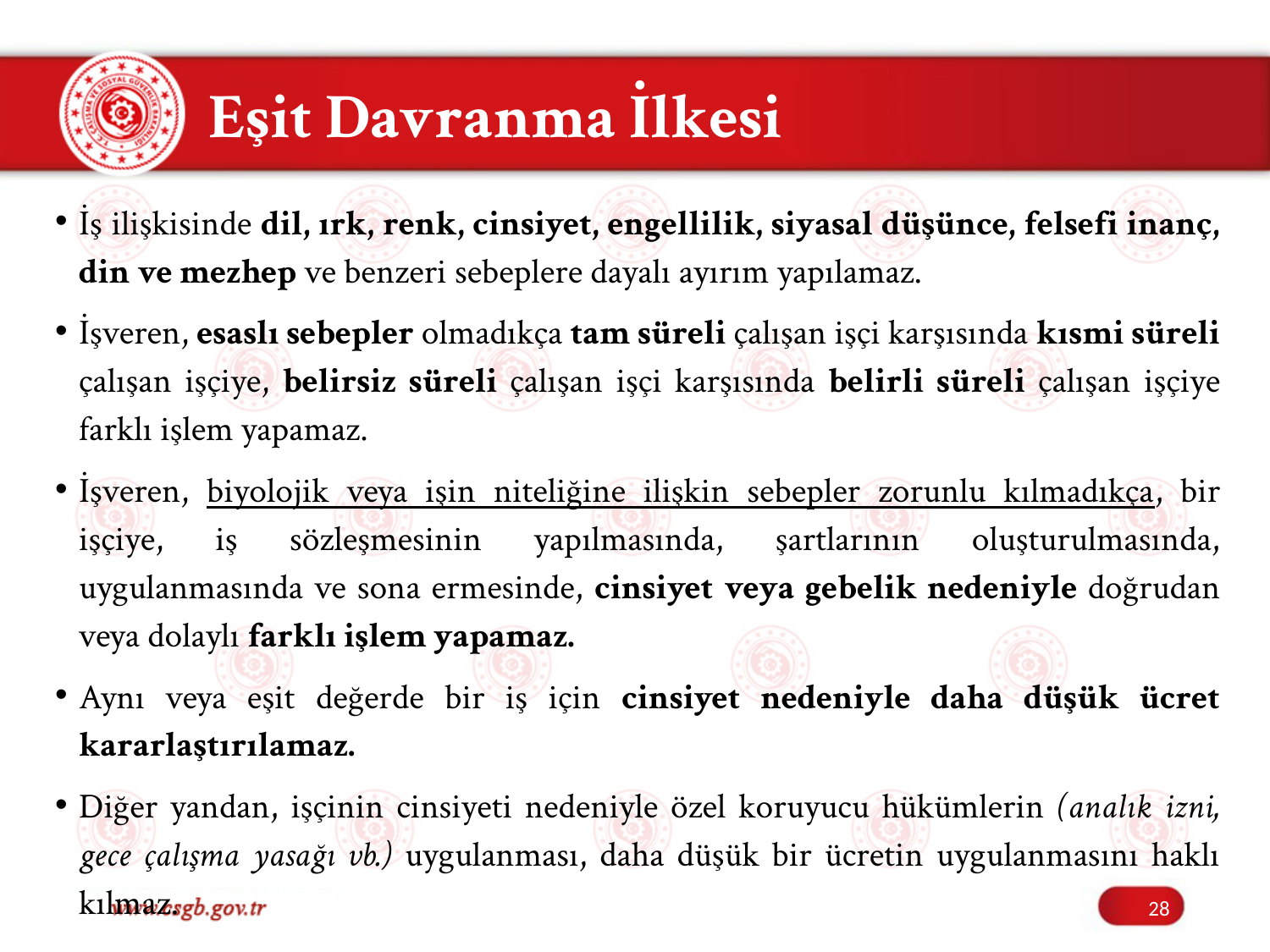

Eşit Davranma İlkesi
İş ilişkisinde dil, ırk, renk, cinsiyet, engellilik, siyasal düşünce, felsefi inanç, din ve mezhep ve benzeri sebeplere dayalı ayırım yapılamaz.
İşveren, esaslı sebepler olmadıkça tam süreli çalışan işçi karşısında kısmi süreli çalışan işçiye, belirsiz süreli çalışan işçi karşısında belirli süreli çalışan işçiye farklı işlem yapamaz.
İşveren, biyolojik veya işin niteliğine ilişkin sebepler zorunlu kılmadıkça, bir işçiye, iş sözleşmesinin yapılmasında, şartlarının oluşturulmasında, uygulanmasında ve sona ermesinde, cinsiyet veya gebelik nedeniyle doğrudan veya dolaylı farklı işlem yapamaz.
Aynı veya eşit değerde bir iş için cinsiyet nedeniyle daha düşük ücret kararlaştırılamaz.
Diğer yandan, işçinin cinsiyeti nedeniyle özel koruyucu hükümlerin (analık izni, gece çalışma yasağı vb.) uygulanması, daha düşük bir ücretin uygulanmasını haklı kılmaz.

28